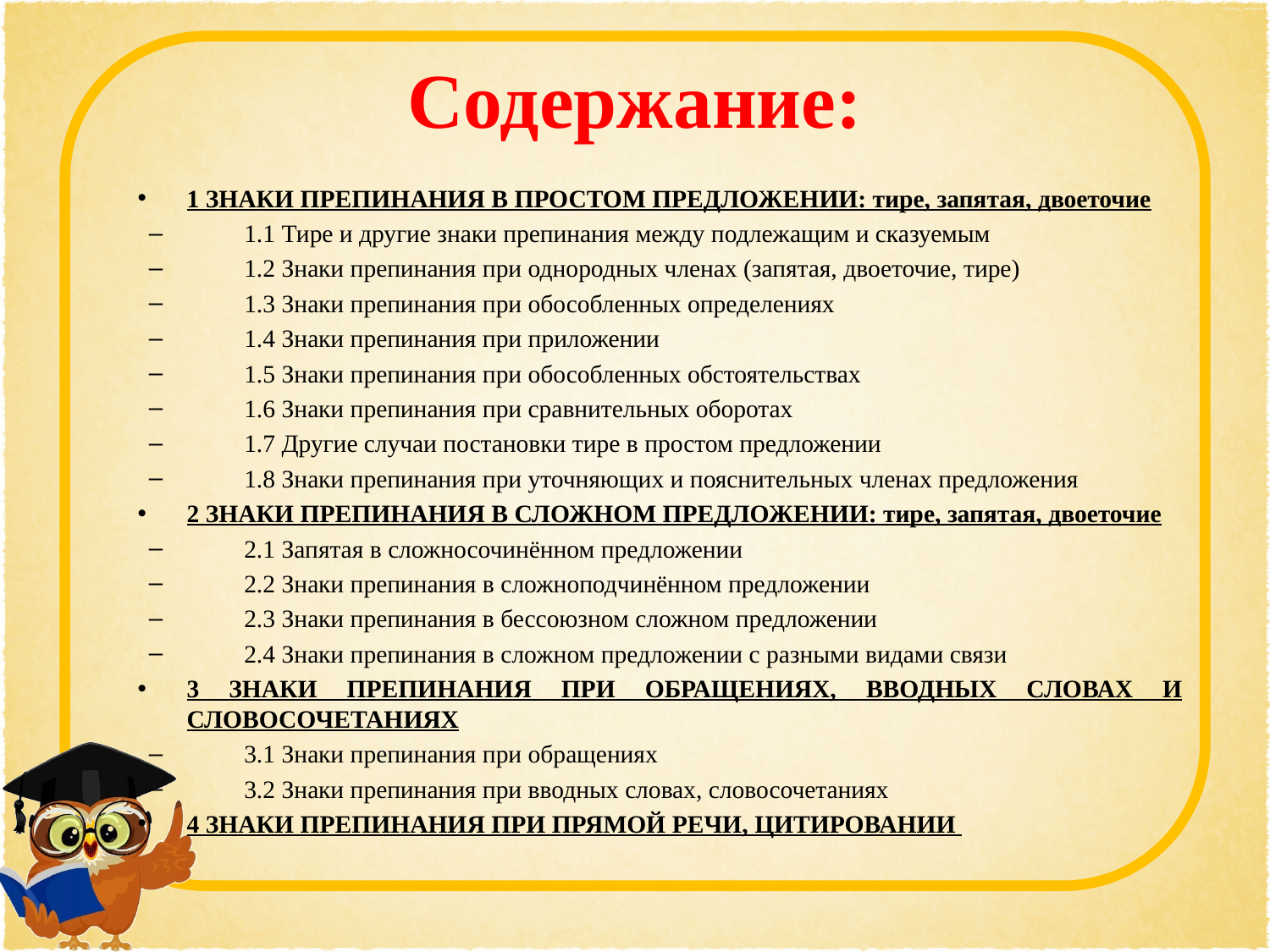

# Содержание:
1 ЗНАКИ ПРЕПИНАНИЯ В ПРОСТОМ ПРЕДЛОЖЕНИИ: тире, запятая, двоеточие
1.1 Тире и другие знаки препинания между подлежащим и сказуемым
1.2 Знаки препинания при однородных членах (запятая, двоеточие, тире)
1.3 Знаки препинания при обособленных определениях
1.4 Знаки препинания при приложении
1.5 Знаки препинания при обособленных обстоятельствах
1.6 Знаки препинания при сравнительных оборотах
1.7 Другие случаи постановки тире в простом предложении
1.8 Знаки препинания при уточняющих и пояснительных членах предложения
2 ЗНАКИ ПРЕПИНАНИЯ В СЛОЖНОМ ПРЕДЛОЖЕНИИ: тире, запятая, двоеточие
2.1 Запятая в сложносочинённом предложении
2.2 Знаки препинания в сложноподчинённом предложении
2.3 Знаки препинания в бессоюзном сложном предложении
2.4 Знаки препинания в сложном предложении с разными видами связи
3 ЗНАКИ ПРЕПИНАНИЯ ПРИ ОБРАЩЕНИЯХ, ВВОДНЫХ СЛОВАХ И СЛОВОСОЧЕТАНИЯХ
3.1 Знаки препинания при обращениях
3.2 Знаки препинания при вводных словах, словосочетаниях
4 ЗНАКИ ПРЕПИНАНИЯ ПРИ ПРЯМОЙ РЕЧИ, ЦИТИРОВАНИИ